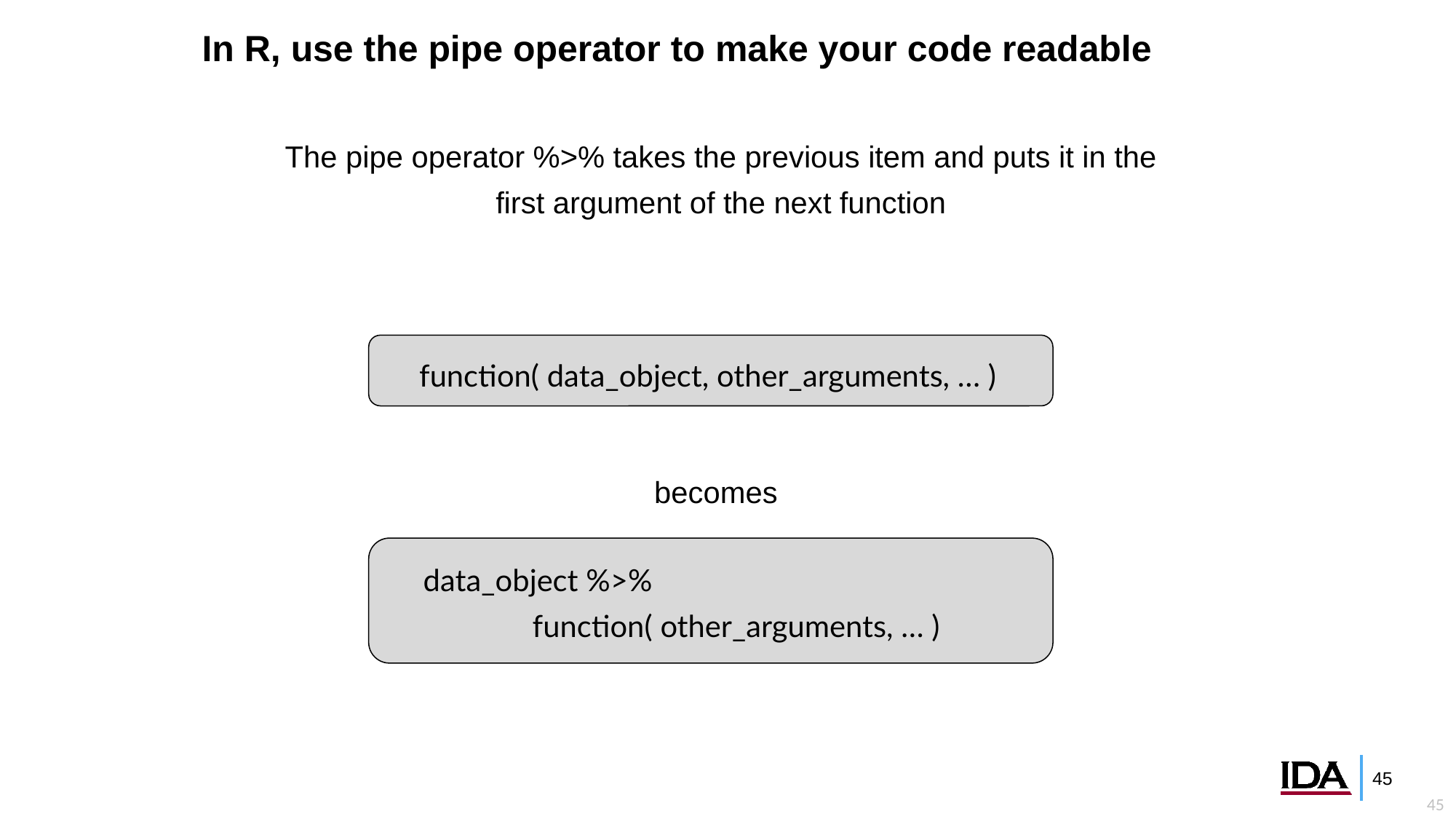

# In R, use the pipe operator to make your code readable
The pipe operator %>% takes the previous item and puts it in the first argument of the next function

	function( data_object, other_arguments, … )
becomes

data_object %>%
	function( other_arguments, … )
45